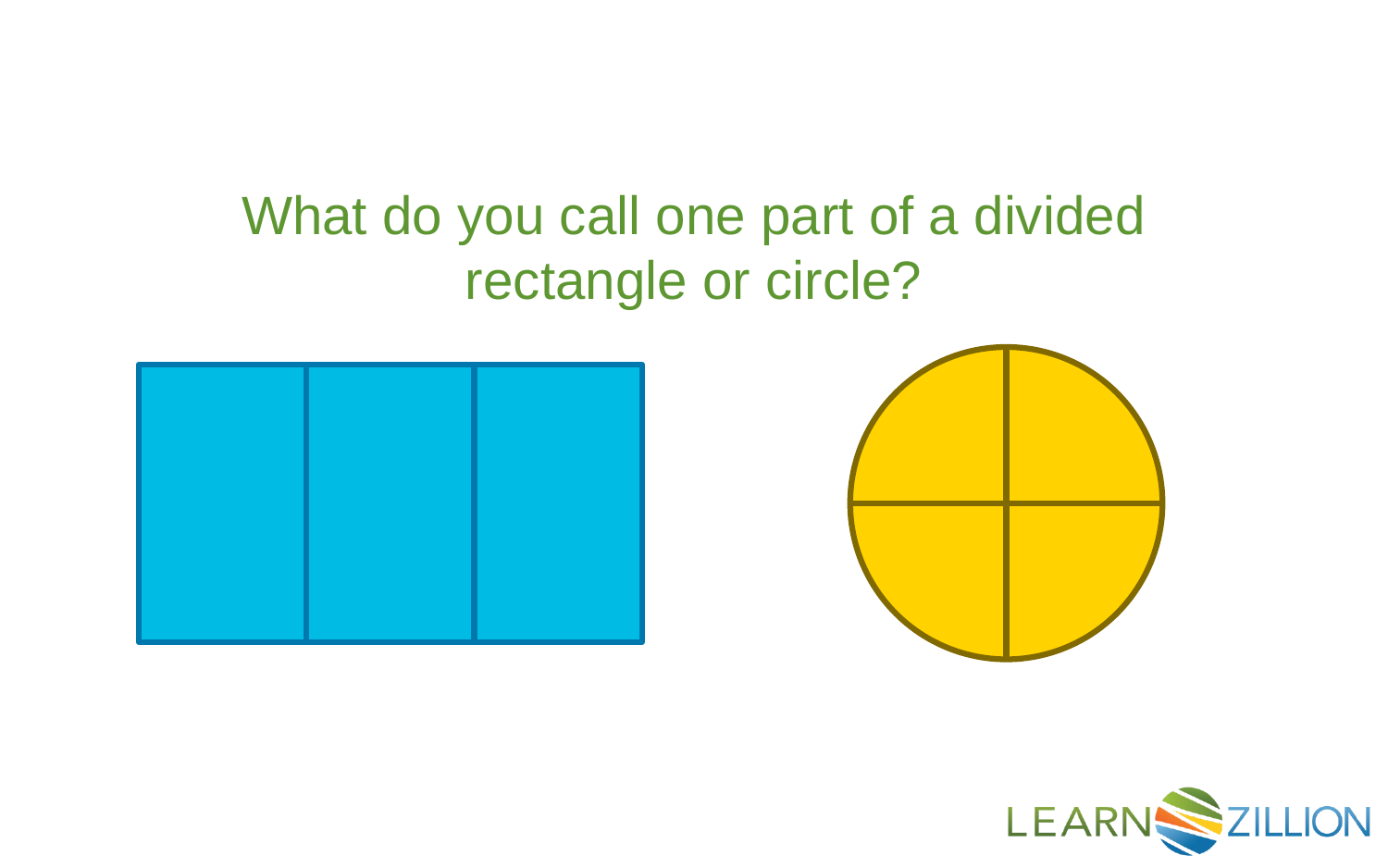

What do you call one part of a divided rectangle or circle?